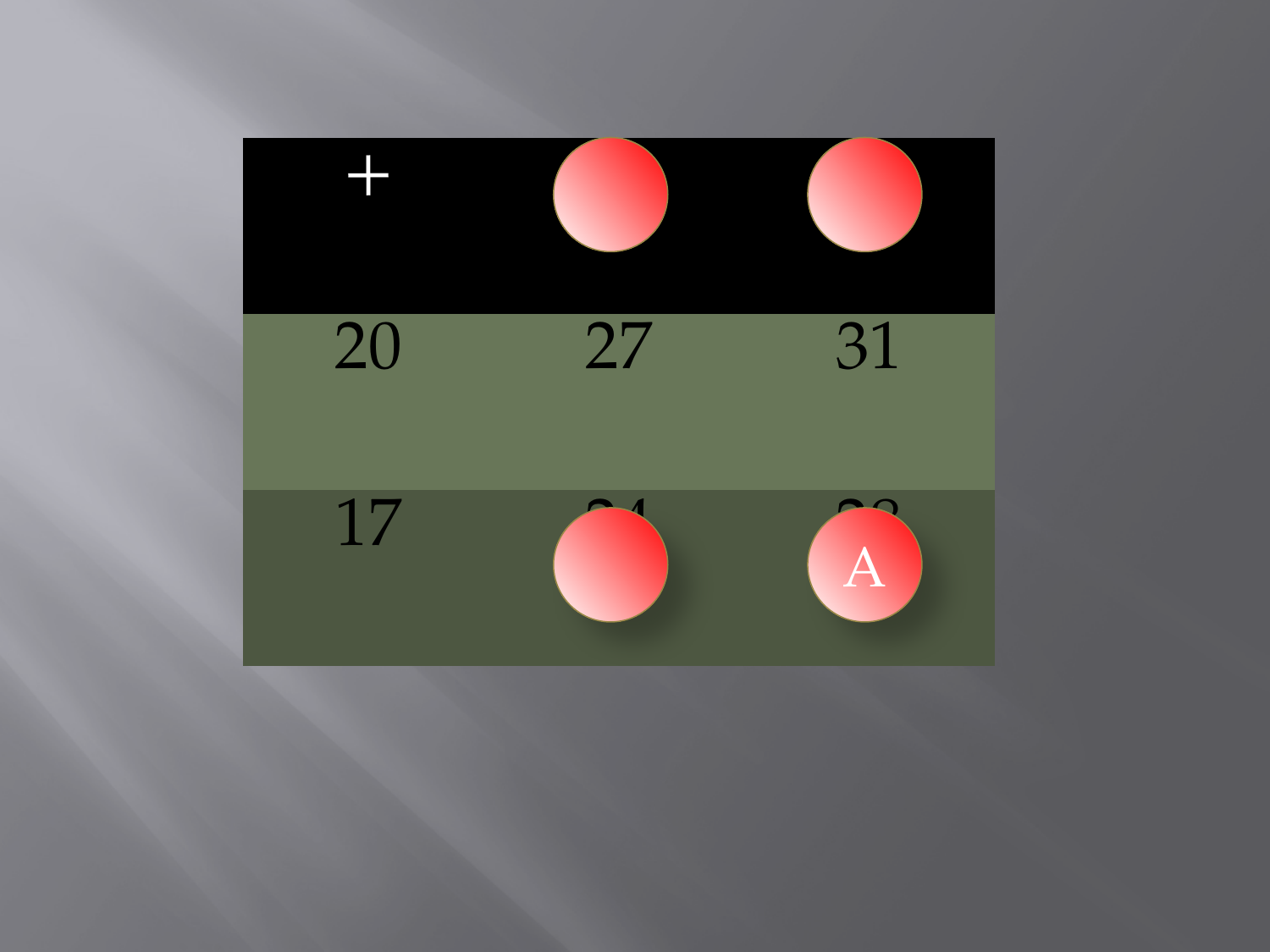

| + | 7 | 11 |
| --- | --- | --- |
| 20 | 27 | 31 |
| 17 | 24 | 28 |

A